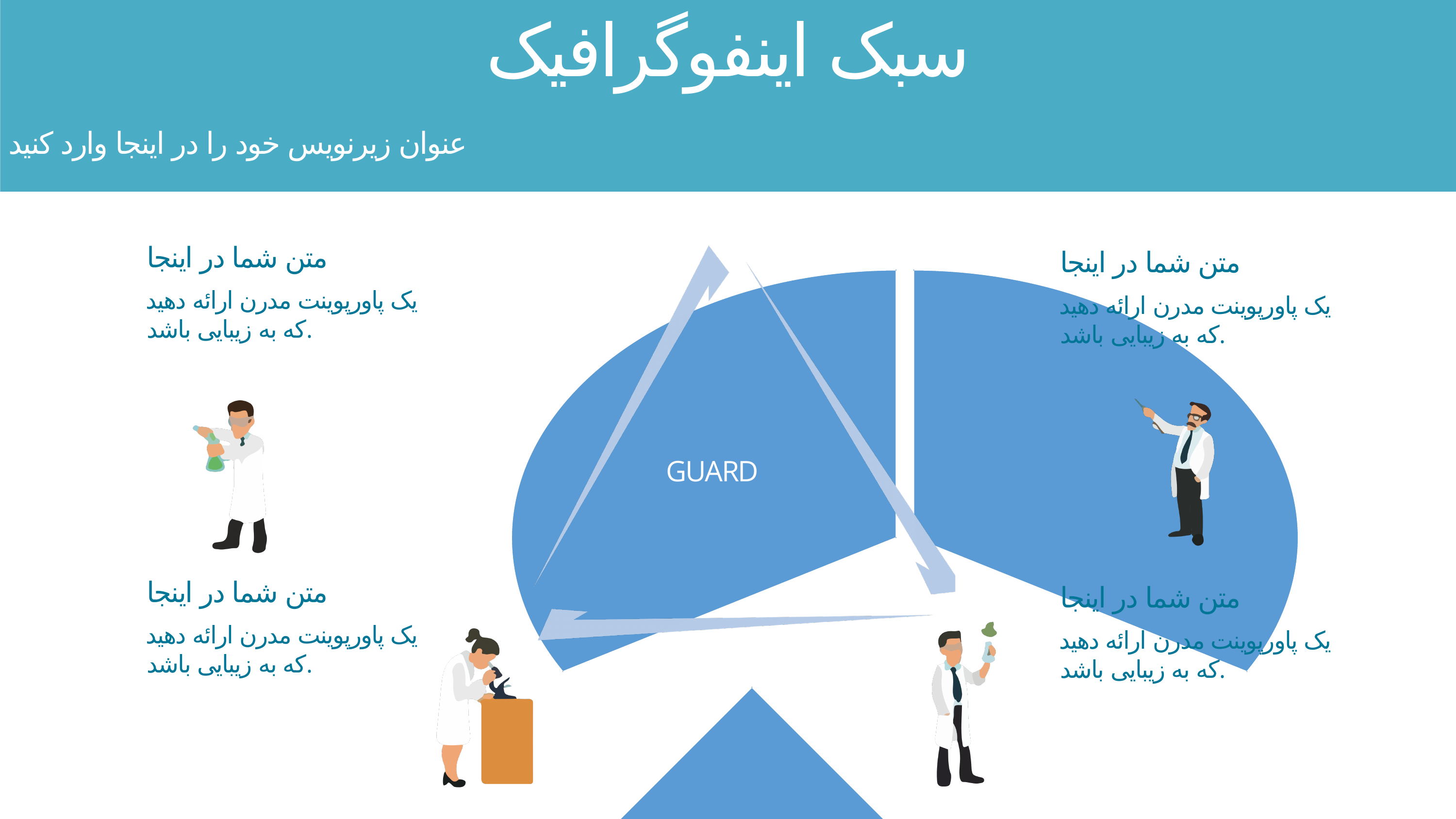

سبک اینفوگرافیک
عنوان زیرنویس خود را در اینجا وارد کنید

متن شما در اینجا

متن شما در اینجا

GUARD

REGULATOR
VOCAL

یک پاورپوینت مدرن ارائه دهید که به زیبایی باشد.

یک پاورپوینت مدرن ارائه دهید که به زیبایی باشد.

متن شما در اینجا

متن شما در اینجا

یک پاورپوینت مدرن ارائه دهید که به زیبایی باشد.

یک پاورپوینت مدرن ارائه دهید که به زیبایی باشد.